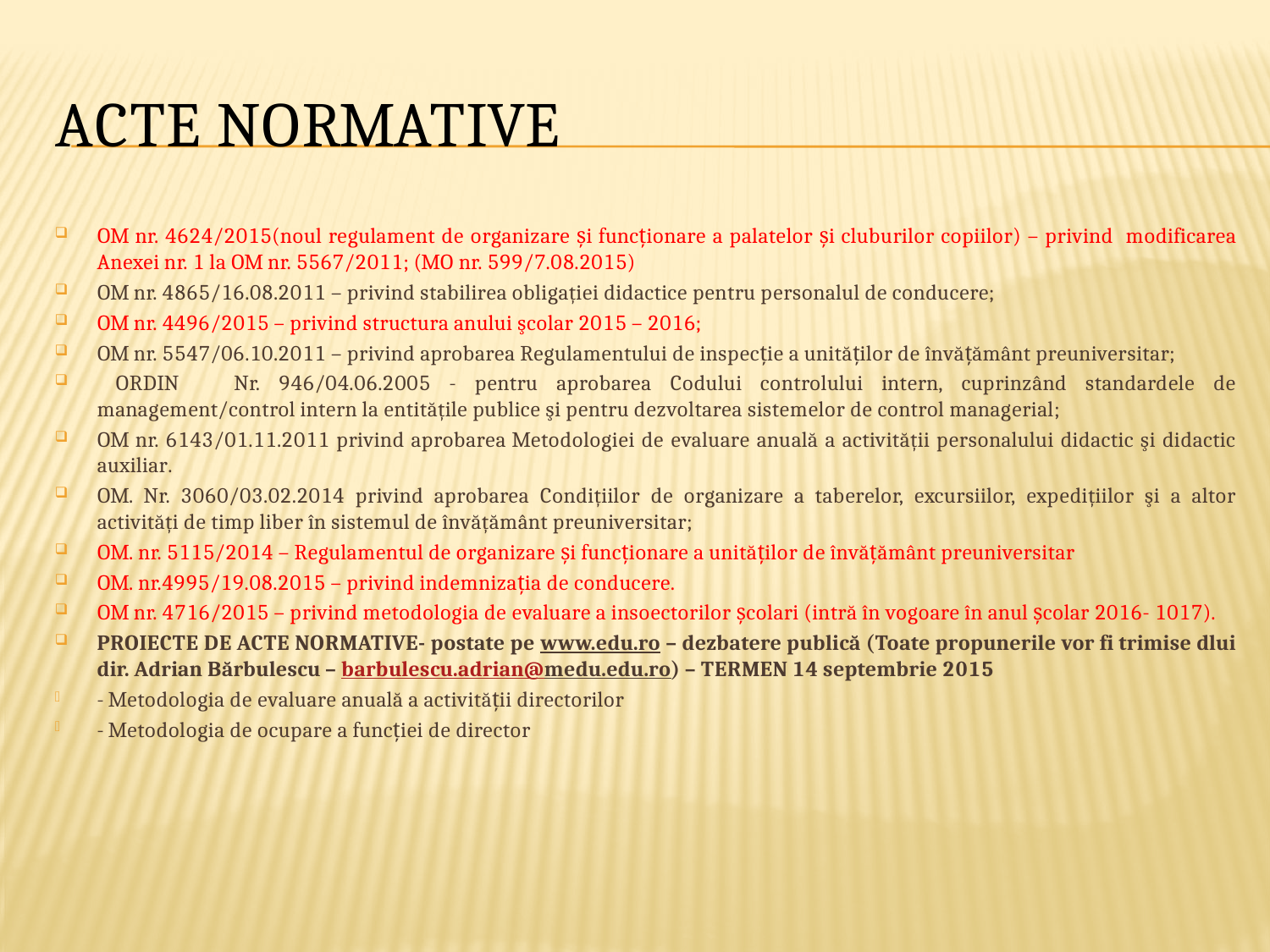

# ACTE NORMATIVE
OM nr. 4624/2015(noul regulament de organizare și funcționare a palatelor și cluburilor copiilor) – privind  modificarea Anexei nr. 1 la OM nr. 5567/2011; (MO nr. 599/7.08.2015)
OM nr. 4865/16.08.2011 – privind stabilirea obligaţiei didactice pentru personalul de conducere;
OM nr. 4496/2015 – privind structura anului şcolar 2015 – 2016;
OM nr. 5547/06.10.2011 – privind aprobarea Regulamentului de inspecție a unităților de învățământ preuniversitar;
 ORDIN   Nr. 946/04.06.2005 - pentru aprobarea Codului controlului intern, cuprinzând standardele de management/control intern la entităţile publice şi pentru dezvoltarea sistemelor de control managerial;
OM nr. 6143/01.11.2011 privind aprobarea Metodologiei de evaluare anuală a activităţii personalului didactic şi didactic auxiliar.
OM. Nr. 3060/03.02.2014 privind aprobarea Condiţiilor de organizare a taberelor, excursiilor, expediţiilor şi a altor activităţi de timp liber în sistemul de învăţământ preuniversitar;
OM. nr. 5115/2014 – Regulamentul de organizare și funcționare a unităților de învățământ preuniversitar
OM. nr.4995/19.08.2015 – privind indemnizația de conducere.
OM nr. 4716/2015 – privind metodologia de evaluare a insoectorilor școlari (intră în vogoare în anul școlar 2016- 1017).
PROIECTE DE ACTE NORMATIVE- postate pe www.edu.ro – dezbatere publică (Toate propunerile vor fi trimise dlui dir. Adrian Bărbulescu – barbulescu.adrian@medu.edu.ro) – TERMEN 14 septembrie 2015
- Metodologia de evaluare anuală a activității directorilor
- Metodologia de ocupare a funcției de director